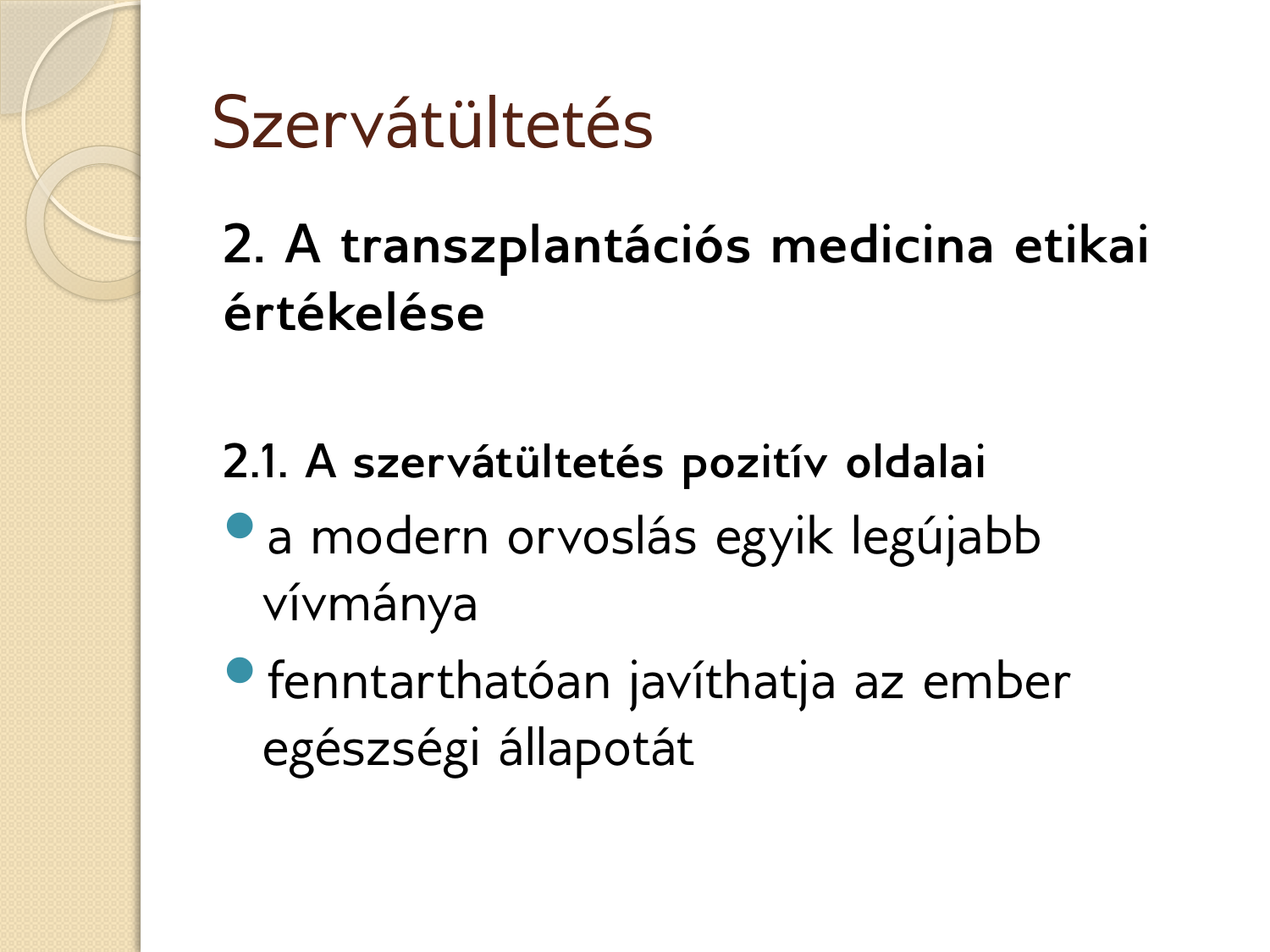

# Szervátültetés
2. A transzplantációs medicina etikai értékelése

2.1. A szervátültetés pozitív oldalai
a modern orvoslás egyik legújabb vívmánya
fenntarthatóan javíthatja az ember egészségi állapotát